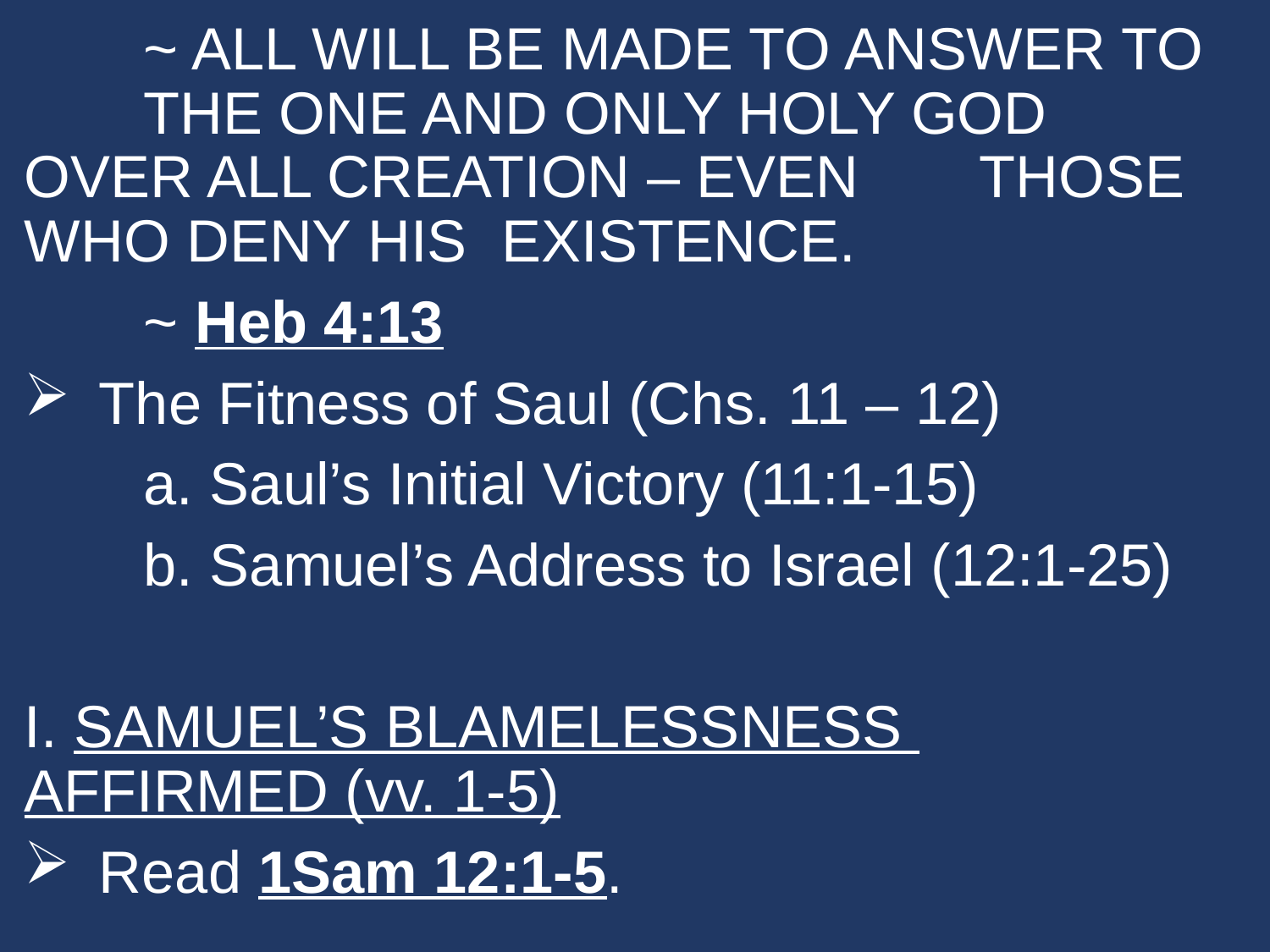

~ ALL WILL BE MADE TO ANSWER TO 		THE ONE AND ONLY HOLY GOD 			OVER ALL CREATION – EVEN 			THOSE WHO DENY HIS 					EXISTENCE.
	~ Heb 4:13
The Fitness of Saul (Chs. 11 – 12)
	a. Saul’s Initial Victory (11:1-15)
	b. Samuel’s Address to Israel (12:1-25)

I. SAMUEL’S BLAMELESSNESS 	AFFIRMED (vv. 1-5)
Read 1Sam 12:1-5.